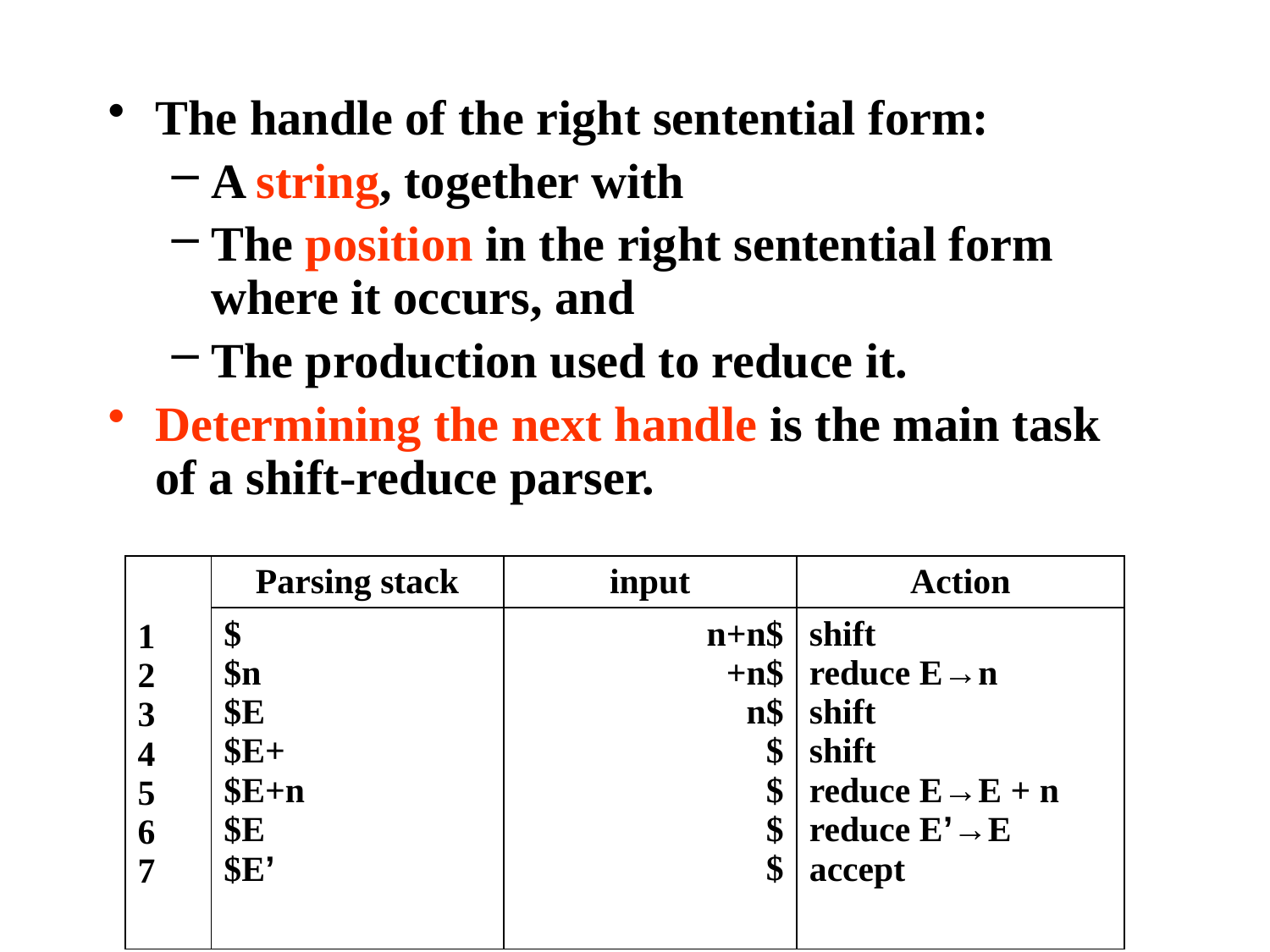

The handle of the right sentential form:
A string, together with
The position in the right sentential form where it occurs, and
The production used to reduce it.
Determining the next handle is the main task of a shift-reduce parser.
| 1 2 3 4 5 6 7 | Parsing stack | input | Action |
| --- | --- | --- | --- |
|  | $ $n $E $E+ $E+n $E $E’ | n+n$ +n$ n$ $ $ $ $ | shift reduce E→n shift shift reduce E→E + n reduce E’→E accept |